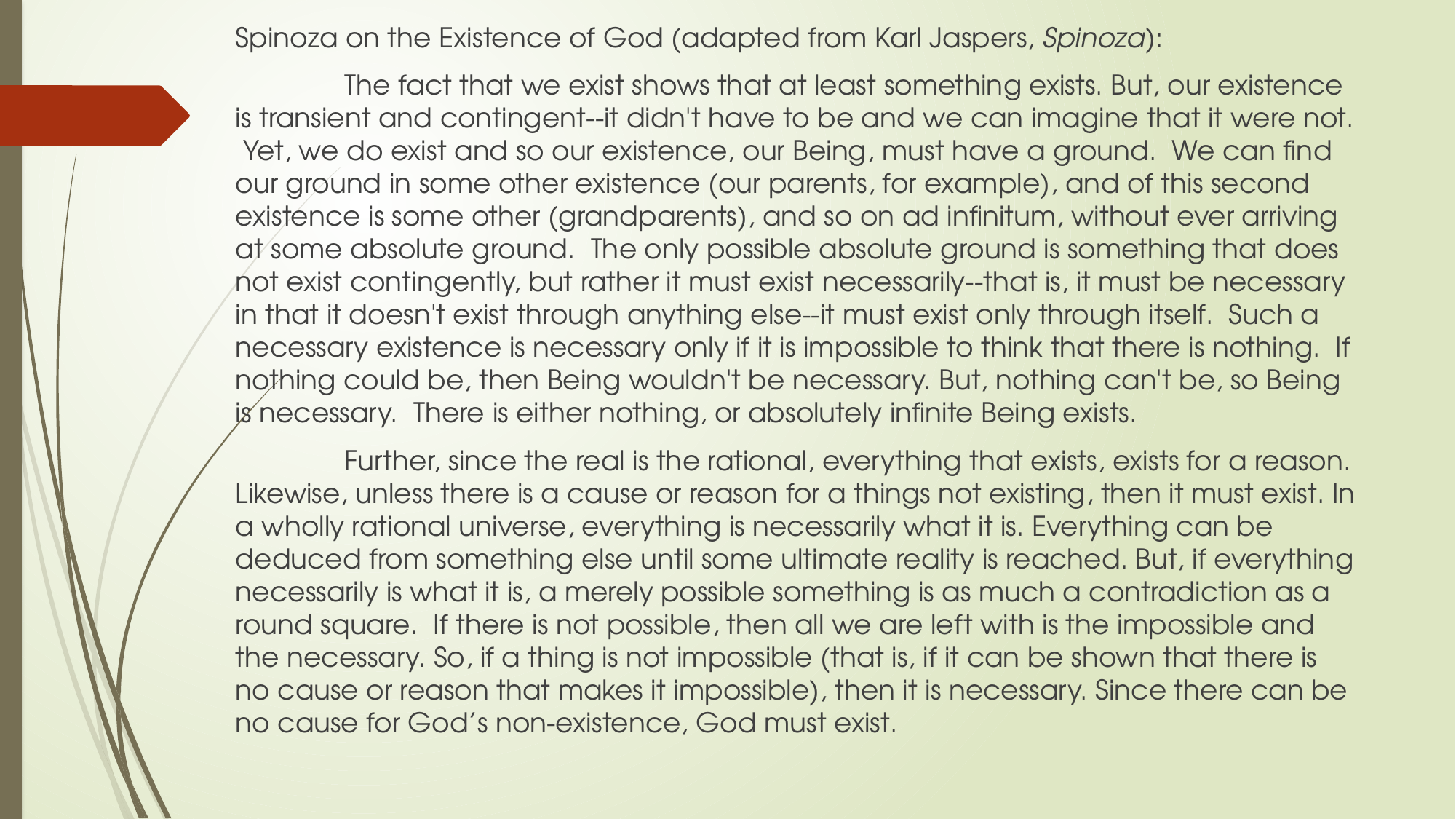

Spinoza on the Existence of God (adapted from Karl Jaspers, Spinoza):
	The fact that we exist shows that at least something exists. But, our existence is transient and contingent--it didn't have to be and we can imagine that it were not.  Yet, we do exist and so our existence, our Being, must have a ground.  We can find our ground in some other existence (our parents, for example), and of this second existence is some other (grandparents), and so on ad infinitum, without ever arriving at some absolute ground.  The only possible absolute ground is something that does not exist contingently, but rather it must exist necessarily--that is, it must be necessary in that it doesn't exist through anything else--it must exist only through itself.  Such a necessary existence is necessary only if it is impossible to think that there is nothing.  If nothing could be, then Being wouldn't be necessary. But, nothing can't be, so Being is necessary.  There is either nothing, or absolutely infinite Being exists.
	Further, since the real is the rational, everything that exists, exists for a reason. Likewise, unless there is a cause or reason for a things not existing, then it must exist. In a wholly rational universe, everything is necessarily what it is. Everything can be deduced from something else until some ultimate reality is reached. But, if everything necessarily is what it is, a merely possible something is as much a contradiction as a round square.  If there is not possible, then all we are left with is the impossible and the necessary. So, if a thing is not impossible (that is, if it can be shown that there is no cause or reason that makes it impossible), then it is necessary. Since there can be no cause for God’s non-existence, God must exist.